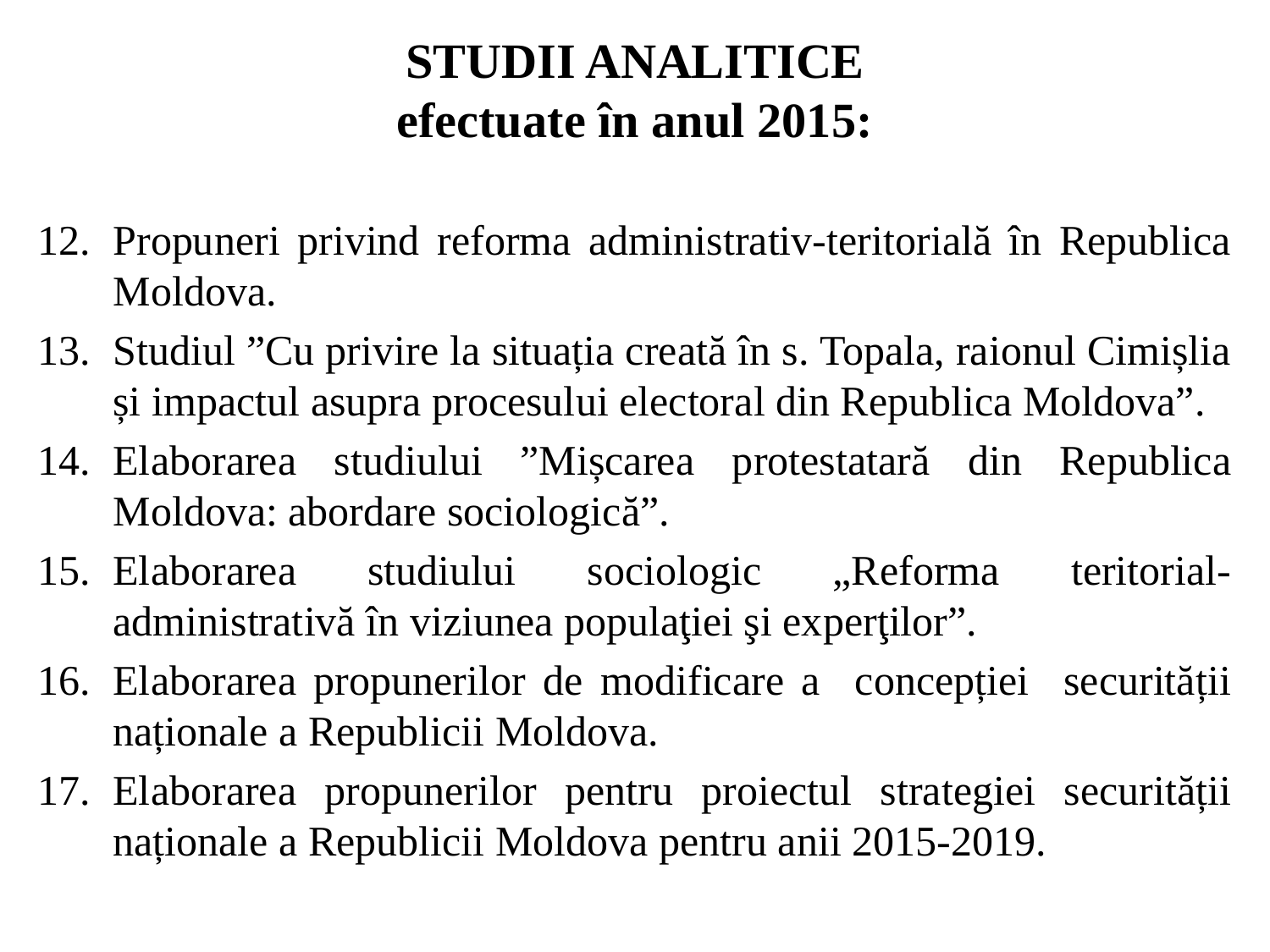

# STUDII ANALITICE efectuate în anul 2015:
12.	Propuneri privind reforma administrativ-teritorială în Republica Moldova.
13.	Studiul ”Cu privire la situația creată în s. Topala, raionul Cimișlia și impactul asupra procesului electoral din Republica Moldova”.
14.	Elaborarea studiului ”Mișcarea protestatară din Republica Moldova: abordare sociologică”.
15.	Elaborarea studiului sociologic „Reforma teritorial-administrativă în viziunea populaţiei şi experţilor”.
16.	Elaborarea propunerilor de modificare a  concepției  securității naționale a Republicii Moldova.
17.	Elaborarea propunerilor pentru proiectul strategiei securității naționale a Republicii Moldova pentru anii 2015-2019.